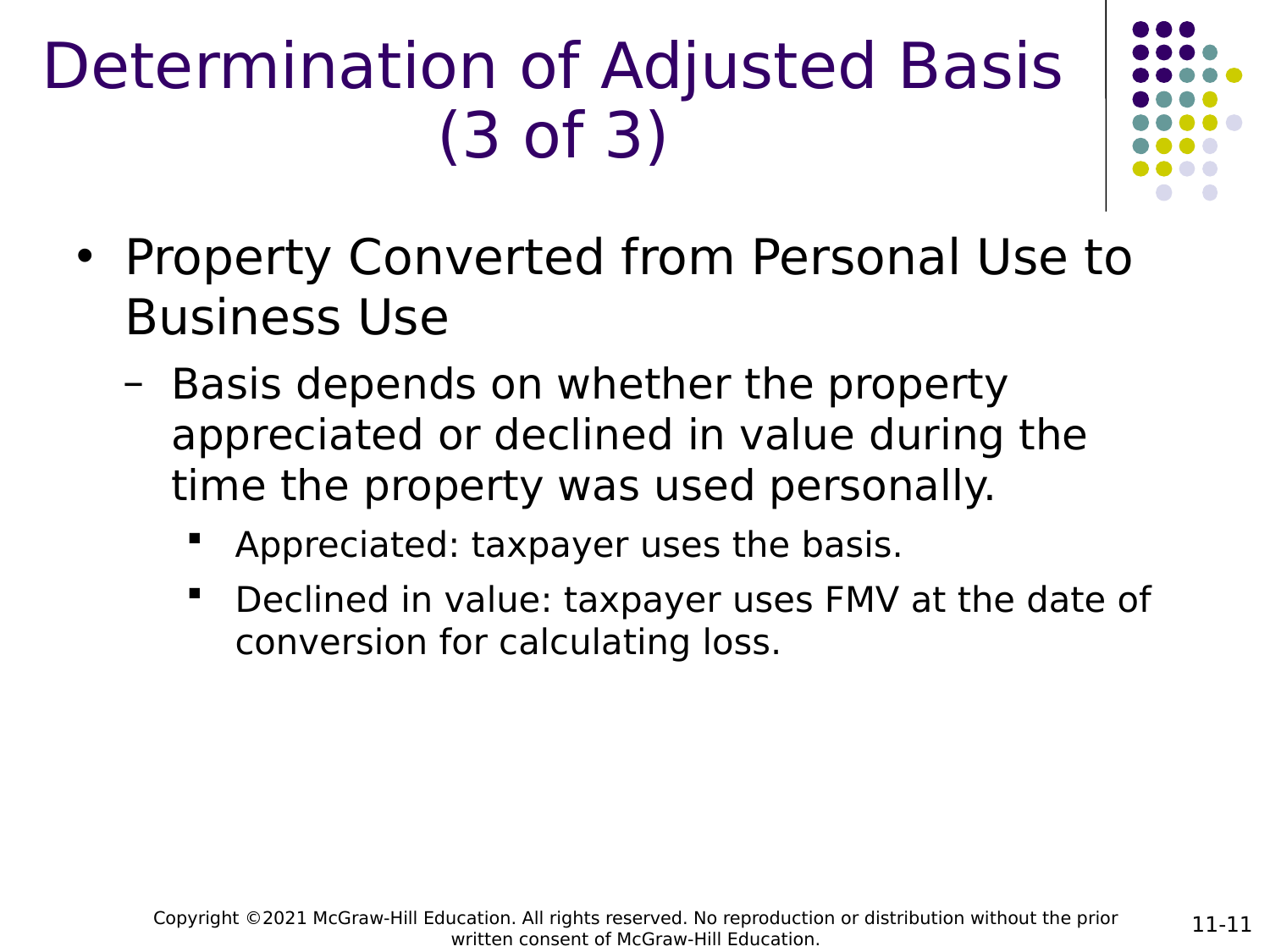

# Determination of Adjusted Basis (3 of 3)
Property Converted from Personal Use to Business Use
Basis depends on whether the property appreciated or declined in value during the time the property was used personally.
Appreciated: taxpayer uses the basis.
Declined in value: taxpayer uses FMV at the date of conversion for calculating loss.
11-11